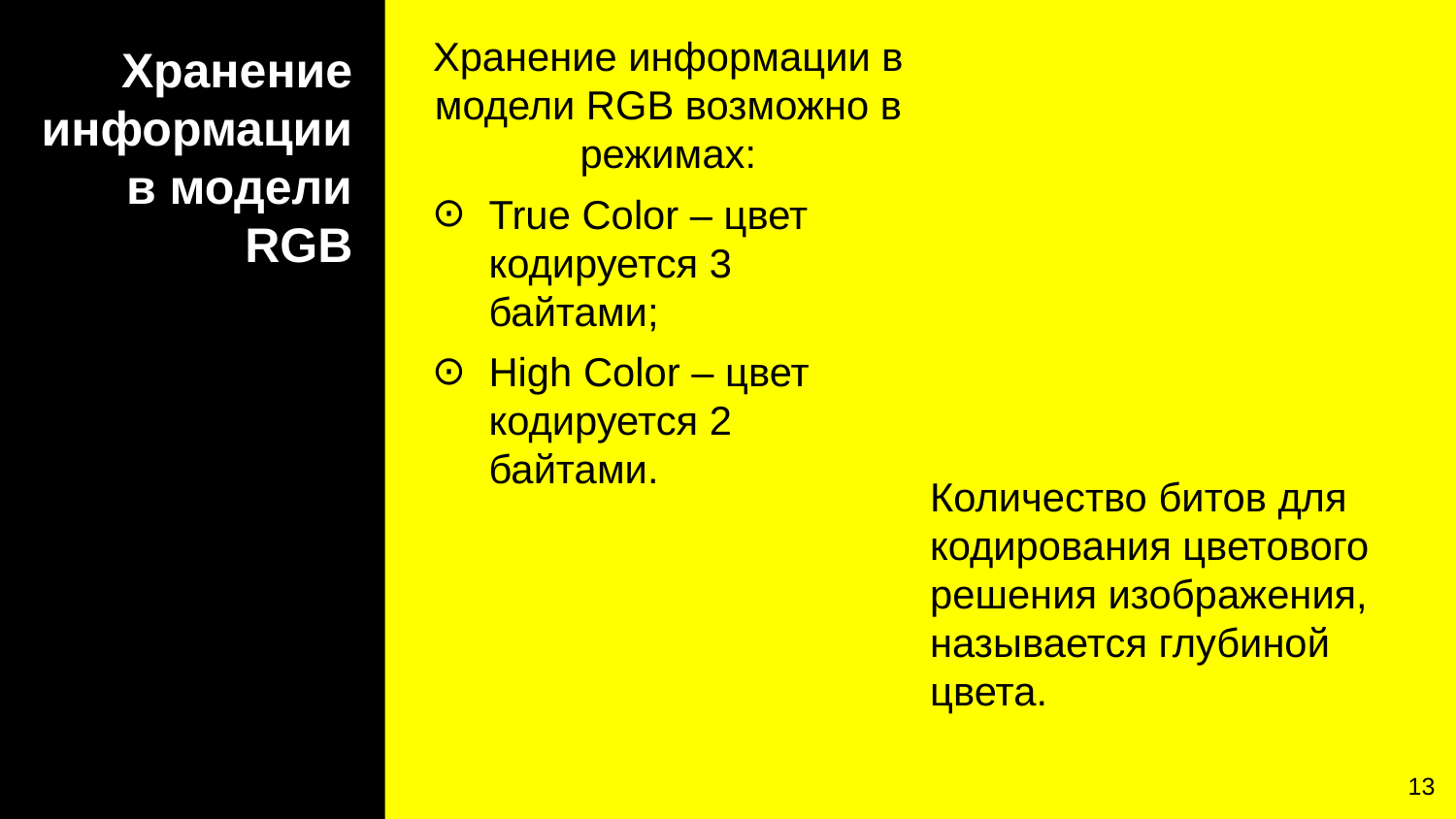

Хранение информации в модели RGB возможно в режимах:
True Color – цвет кодируется 3 байтами;
High Color – цвет кодируется 2 байтами.

# Хранение информации в модели RGB
Количество битов для кодирования цветового решения изображения, называется глубиной цвета.
13